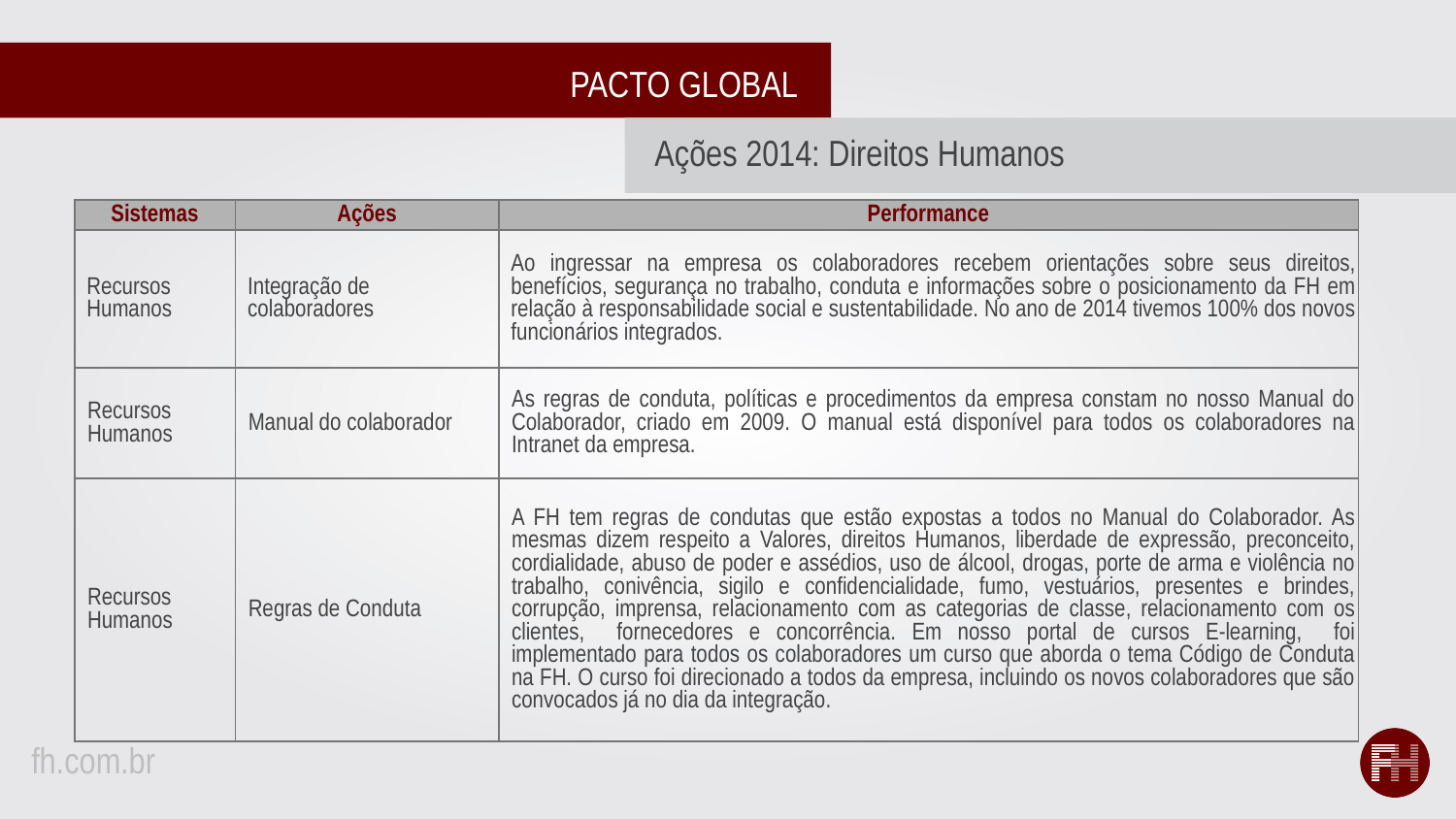

PACTO GLOBAL
Ações 2014: Direitos Humanos
| Sistemas | Ações | Performance |
| --- | --- | --- |
| Recursos Humanos | Integração de colaboradores | Ao ingressar na empresa os colaboradores recebem orientações sobre seus direitos, benefícios, segurança no trabalho, conduta e informações sobre o posicionamento da FH em relação à responsabilidade social e sustentabilidade. No ano de 2014 tivemos 100% dos novos funcionários integrados. |
| Recursos Humanos | Manual do colaborador | As regras de conduta, políticas e procedimentos da empresa constam no nosso Manual do Colaborador, criado em 2009. O manual está disponível para todos os colaboradores na Intranet da empresa. |
| Recursos Humanos | Regras de Conduta | A FH tem regras de condutas que estão expostas a todos no Manual do Colaborador. As mesmas dizem respeito a Valores, direitos Humanos, liberdade de expressão, preconceito, cordialidade, abuso de poder e assédios, uso de álcool, drogas, porte de arma e violência no trabalho, conivência, sigilo e confidencialidade, fumo, vestuários, presentes e brindes, corrupção, imprensa, relacionamento com as categorias de classe, relacionamento com os clientes, fornecedores e concorrência. Em nosso portal de cursos E-learning, foi implementado para todos os colaboradores um curso que aborda o tema Código de Conduta na FH. O curso foi direcionado a todos da empresa, incluindo os novos colaboradores que são convocados já no dia da integração. |